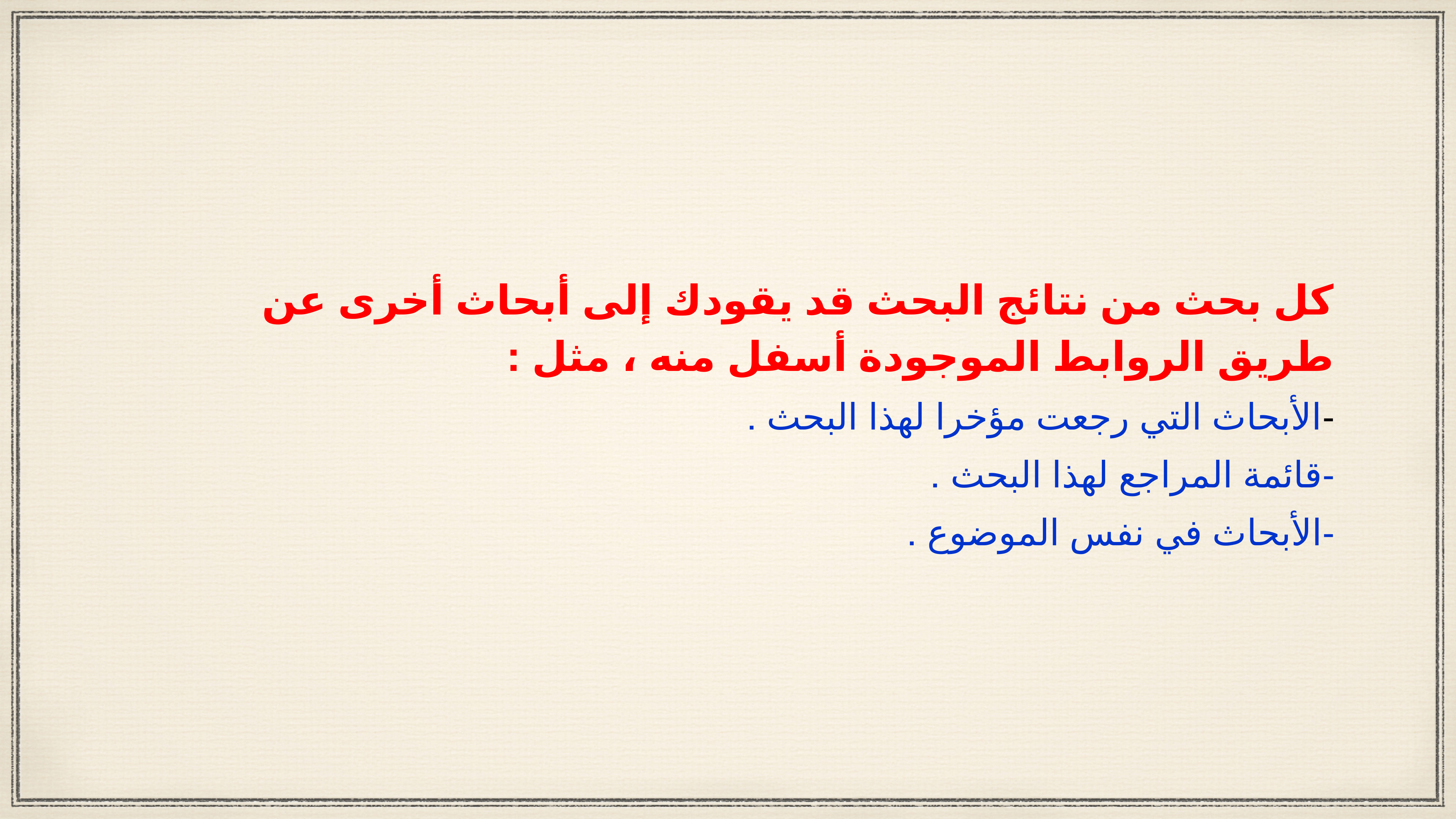

كل بحث من نتائج البحث قد يقودك إلى أبحاث أخرى عن طريق الروابط الموجودة أسفل منه ، مثل :
-	الأبحاث التي رجعت مؤخرا لهذا البحث .
-	قائمة المراجع لهذا البحث .
-	الأبحاث في نفس الموضوع .